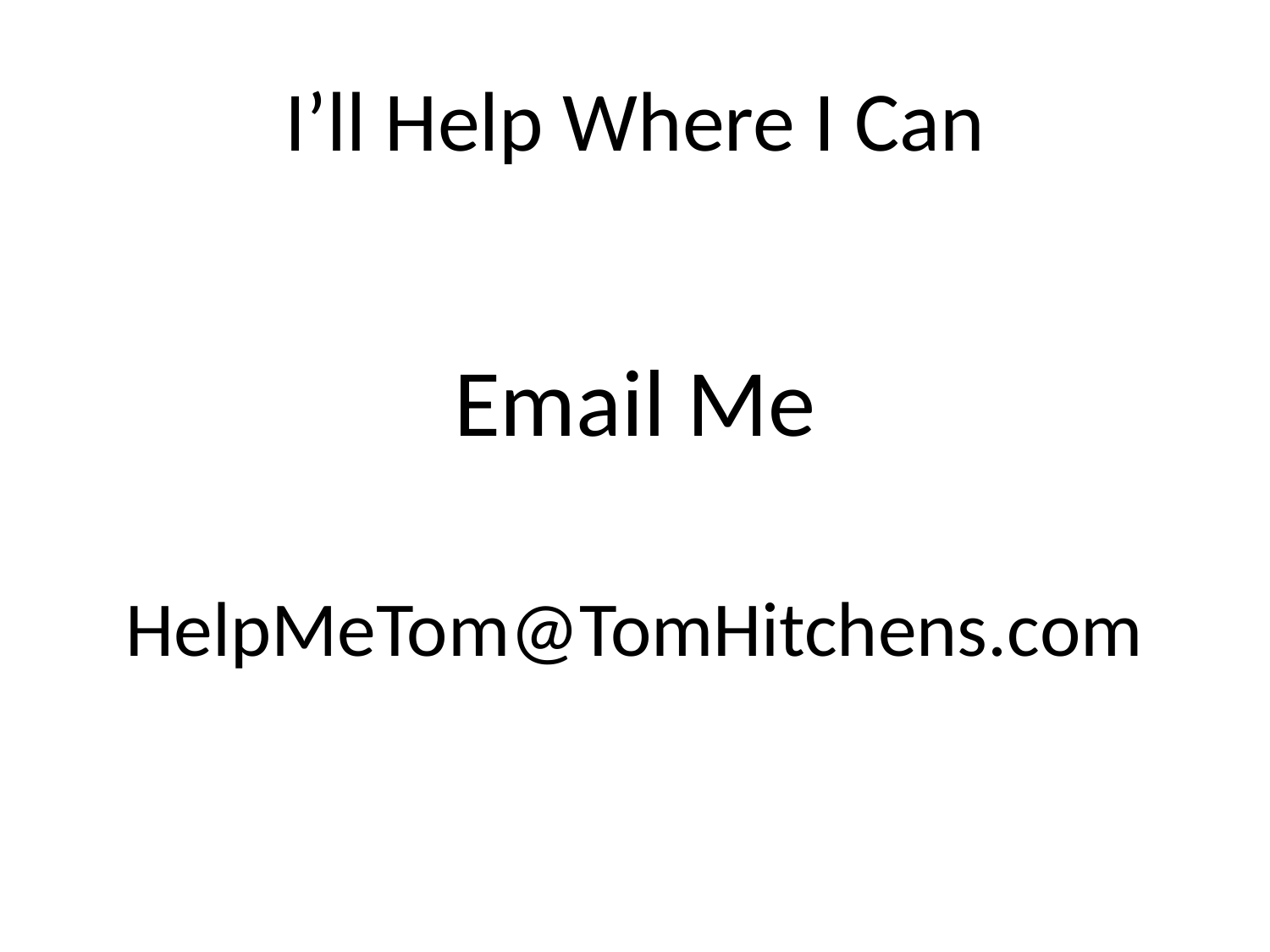

# I’ll Help Where I Can

Email Me

HelpMeTom@TomHitchens.com